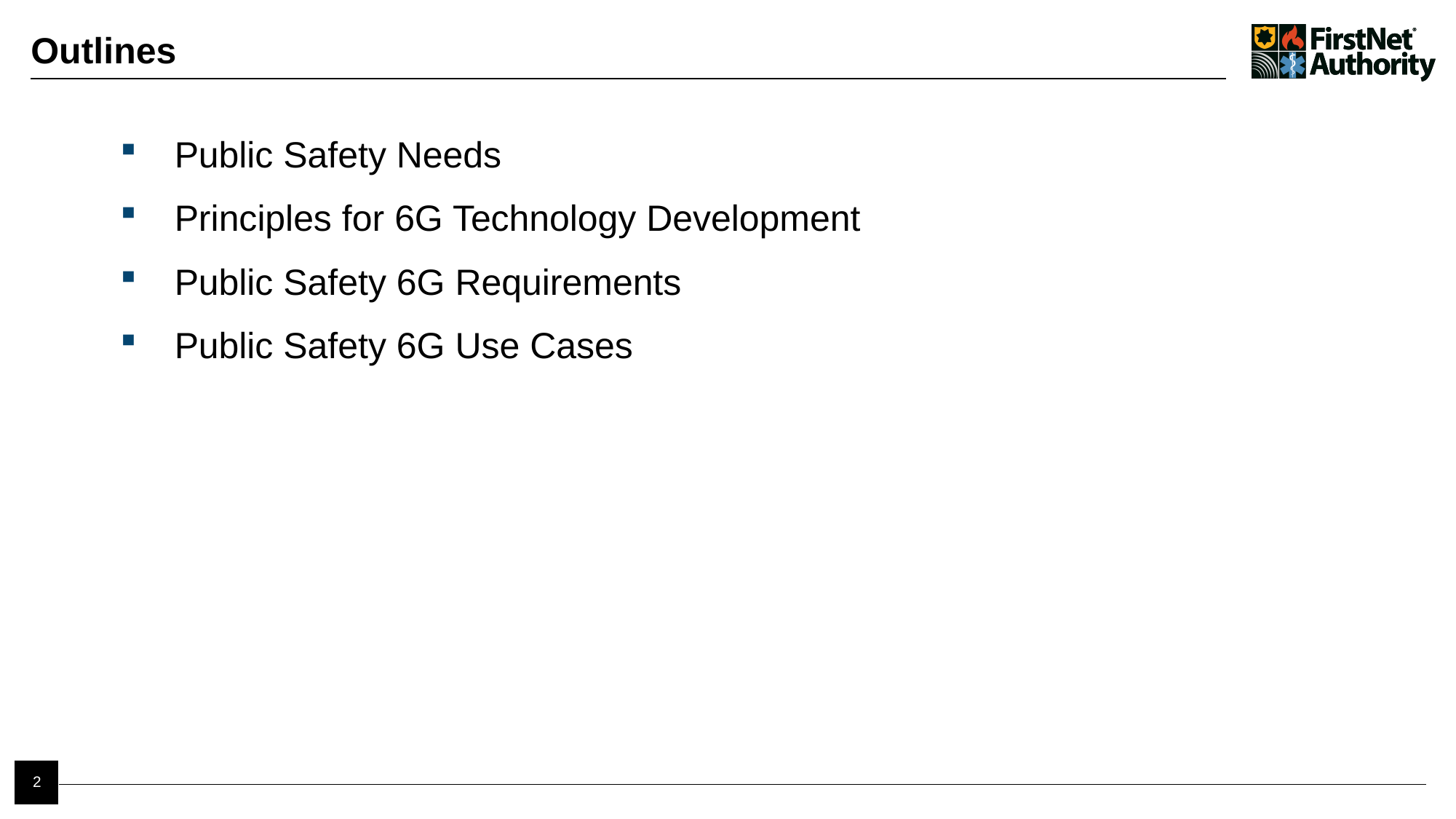

# Outlines
Public Safety Needs
Principles for 6G Technology Development
Public Safety 6G Requirements
Public Safety 6G Use Cases